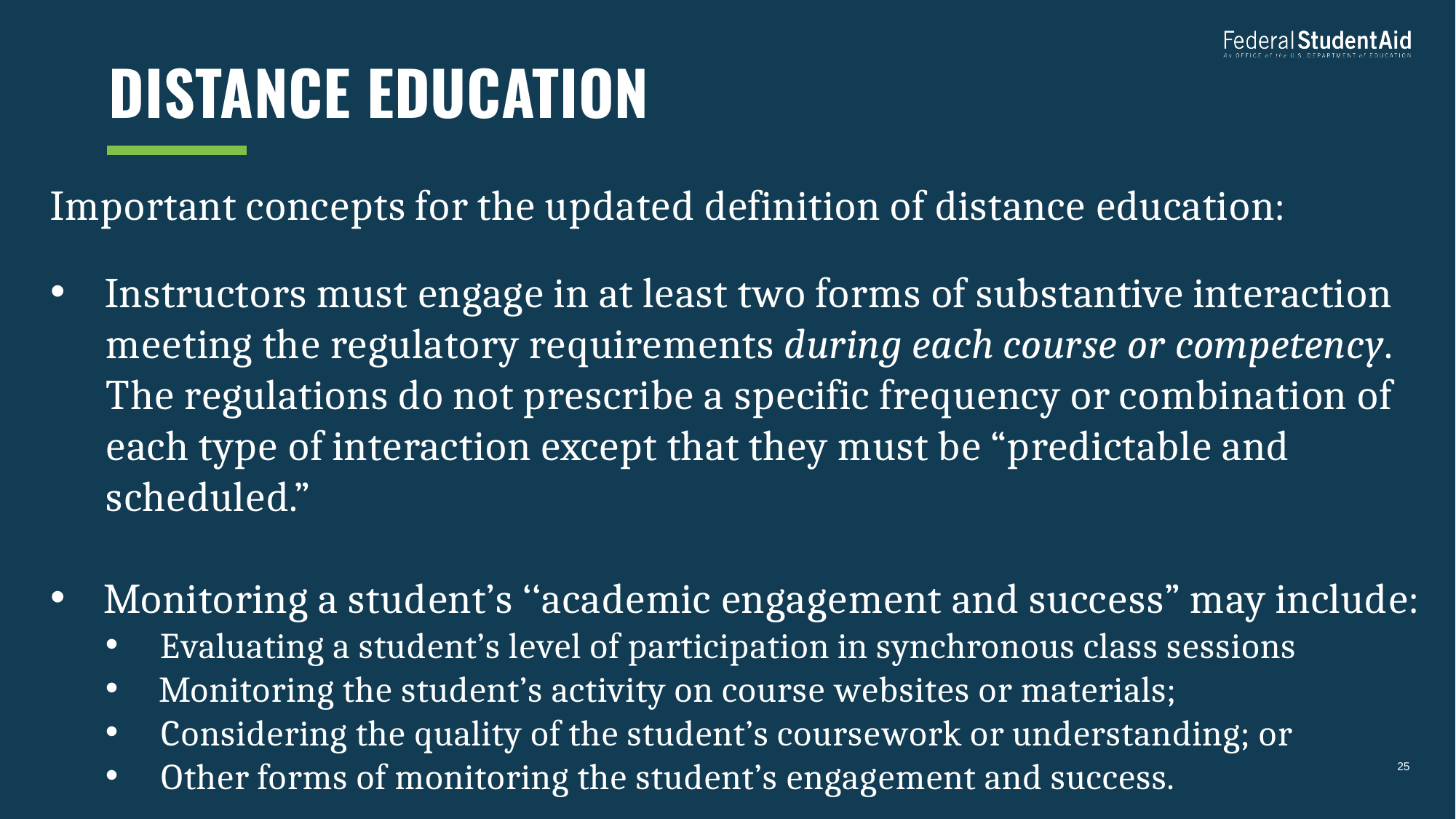

# distance education
Important concepts for the updated definition of distance education:

Instructors must engage in at least two forms of substantive interaction meeting the regulatory requirements during each course or competency. The regulations do not prescribe a specific frequency or combination of each type of interaction except that they must be “predictable and scheduled.”

Monitoring a student’s ‘‘academic engagement and success” may include:
Evaluating a student’s level of participation in synchronous class sessions
Monitoring the student’s activity on course websites or materials;
Considering the quality of the student’s coursework or understanding; or
Other forms of monitoring the student’s engagement and success.
25